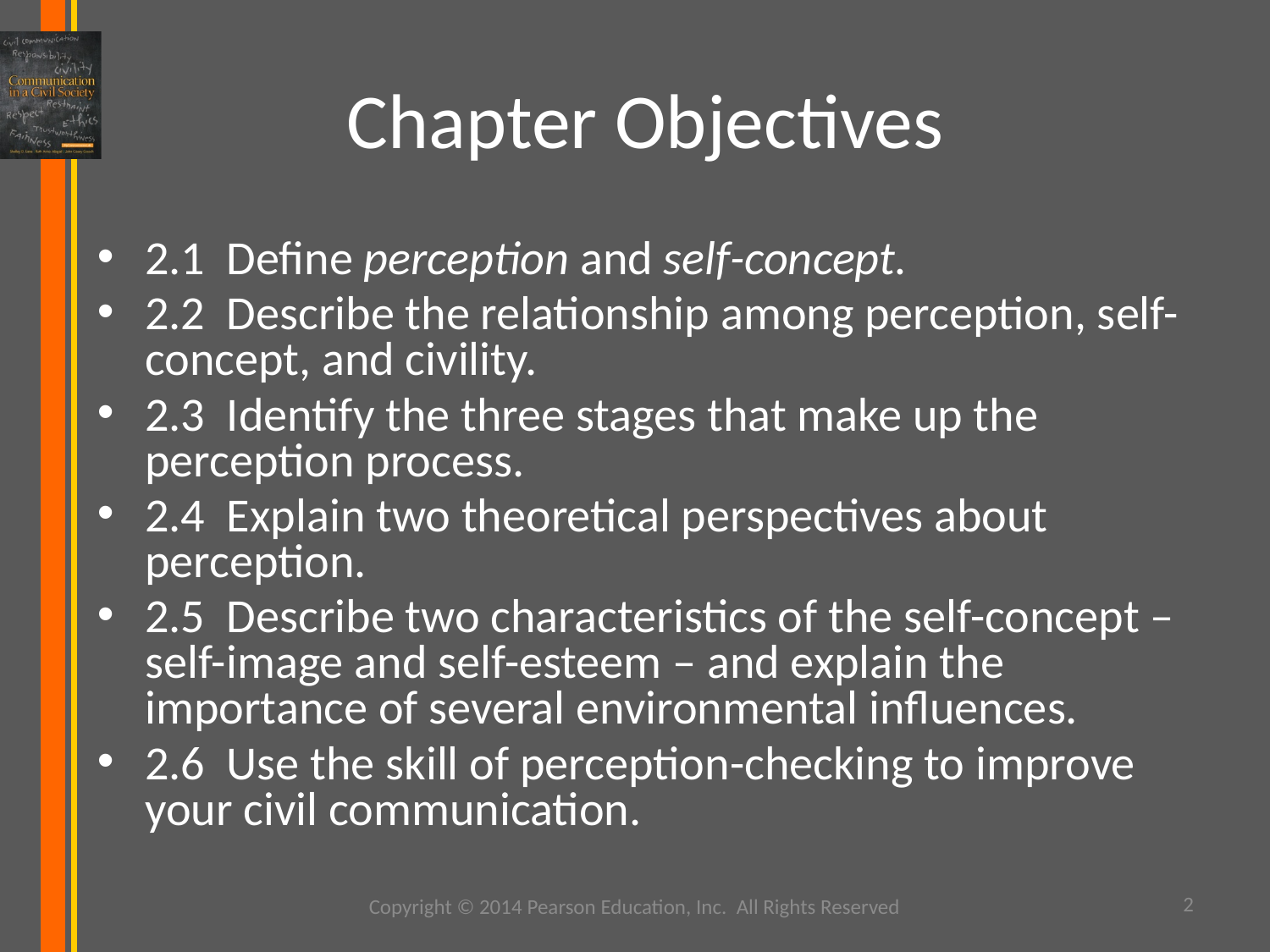

# Chapter Objectives
2.1  Define perception and self-concept.
2.2  Describe the relationship among perception, self-concept, and civility.
2.3  Identify the three stages that make up the perception process.
2.4  Explain two theoretical perspectives about perception.
2.5  Describe two characteristics of the self-concept – self-image and self-esteem – and explain the importance of several environmental influences.
2.6  Use the skill of perception-checking to improve your civil communication.
Copyright © 2014 Pearson Education, Inc.  All Rights Reserved
2